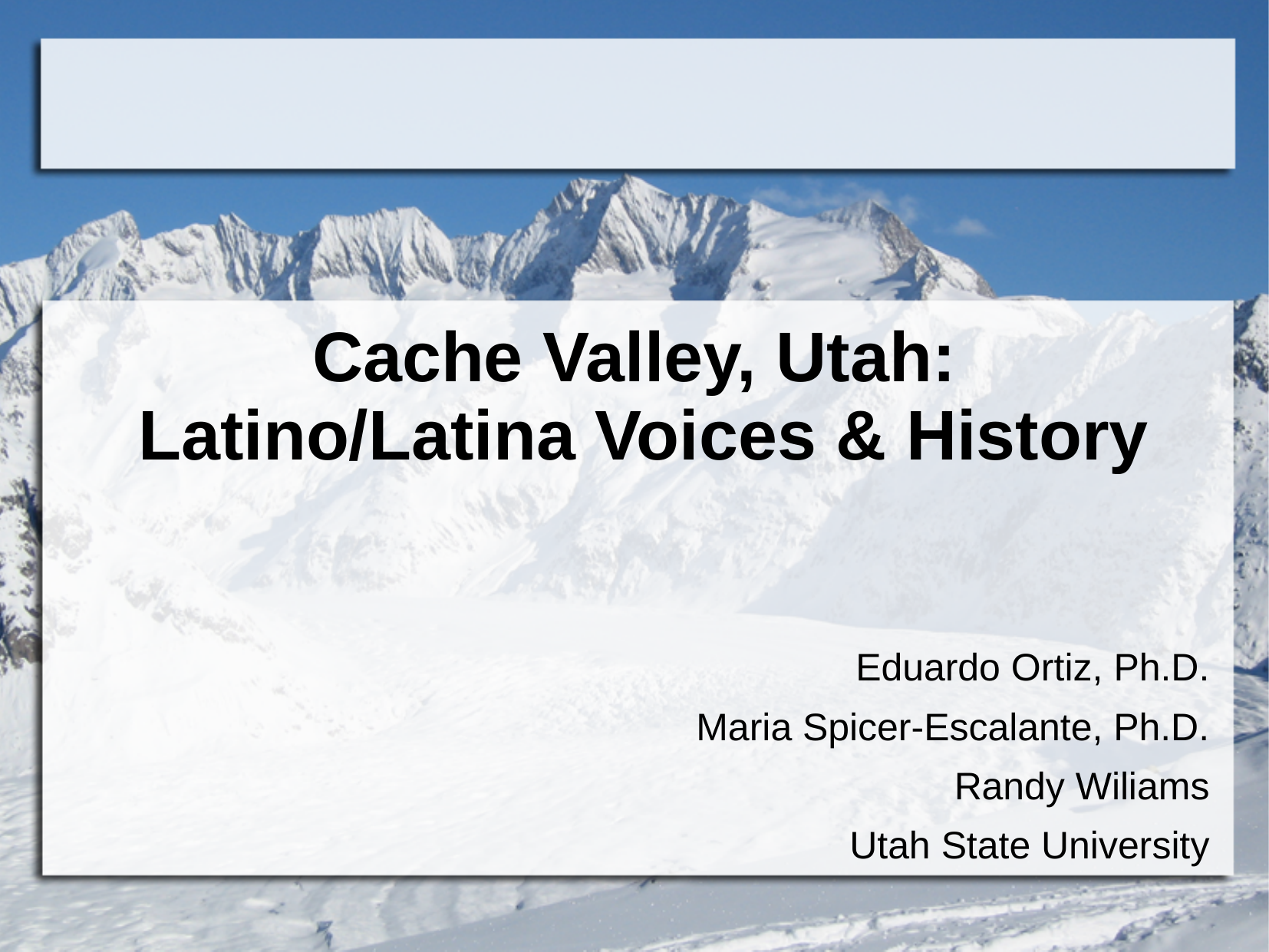

# Cache Valley, Utah: Latino/Latina Voices & History
Eduardo Ortiz, Ph.D.
Maria Spicer-Escalante, Ph.D.
Randy Wiliams
Utah State University